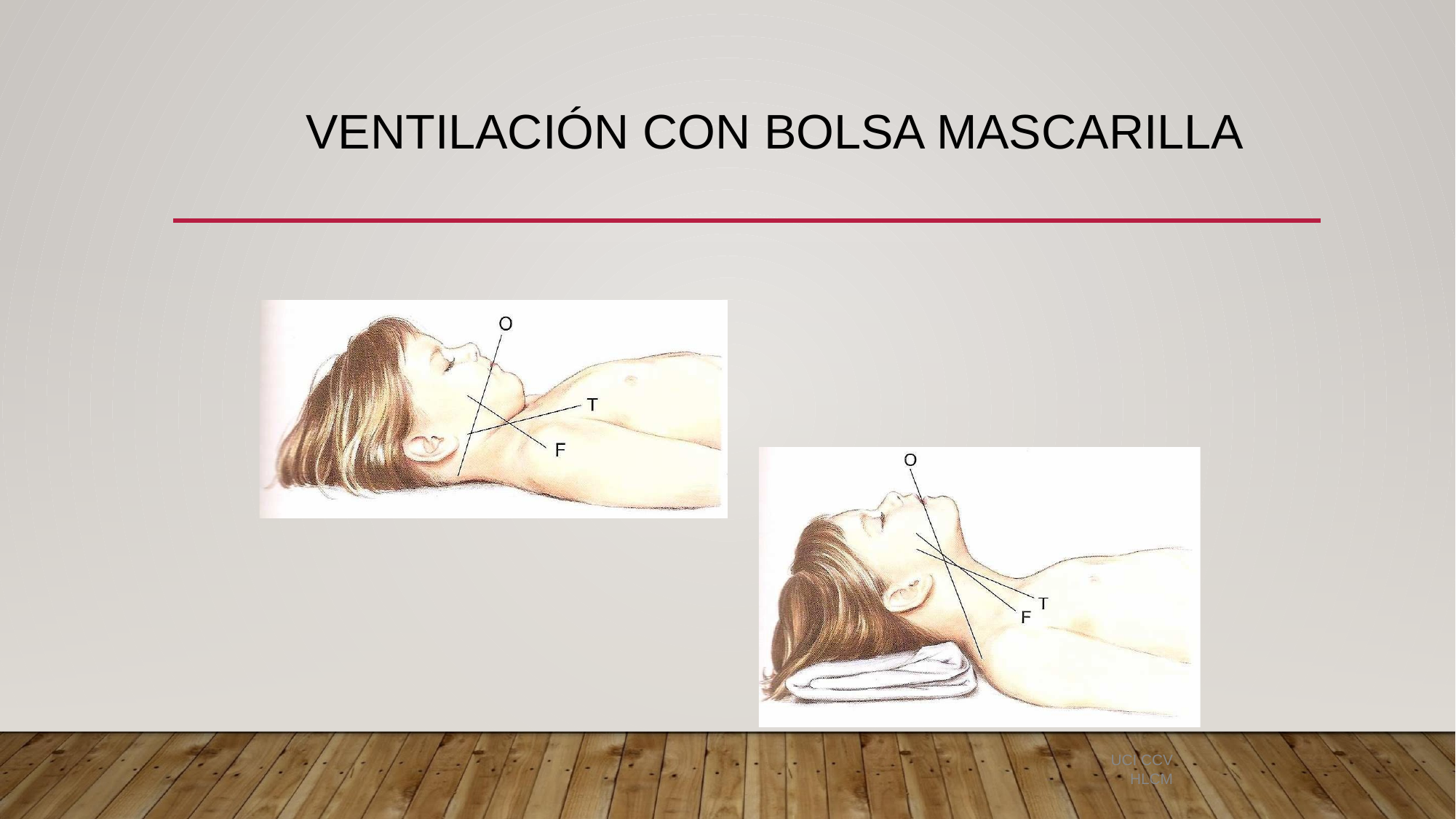

# VENTILACIÓN CON BOLSA MASCARILLA

UCI CCV HLCM